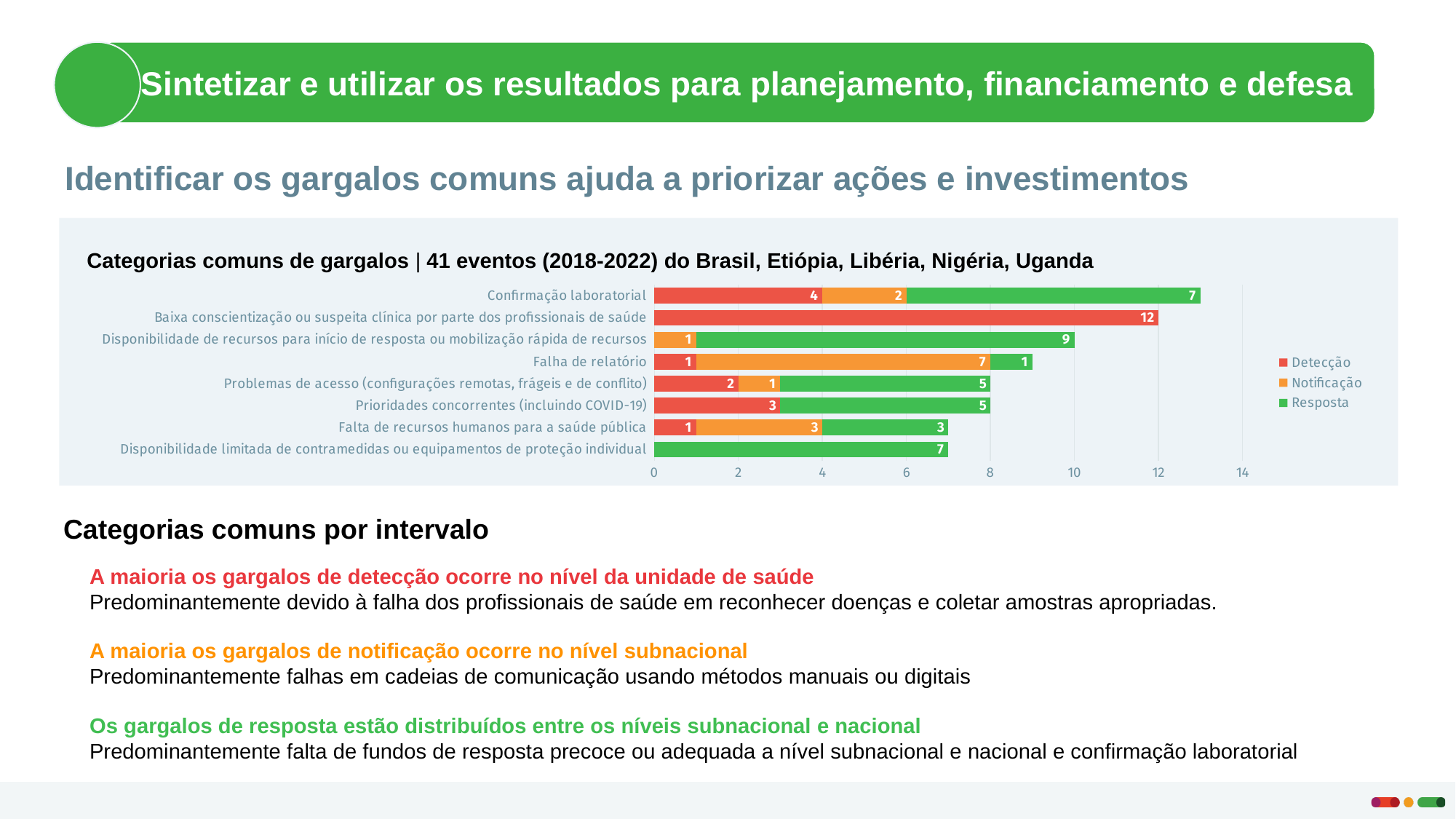

Sintetizar e utilizar os resultados para planejamento, financiamento e defesa
Identificar os gargalos comuns ajuda a priorizar ações e investimentos

Categorias comuns de gargalos | 41 eventos (2018-2022) do Brasil, Etiópia, Libéria, Nigéria, Uganda

### Chart

| Category | Detecção  | Notificação  | Resposta  |
|---|---|---|---|
| Disponibilidade limitada de contramedidas ou equipamentos de proteção individual  | None | None | 7.0 |
| Falta de recursos humanos para a saúde pública  | 1.0 | 3.0 | 3.0 |
| Prioridades concorrentes (incluindo COVID-19)  | 3.0 | None | 5.0 |
| Problemas de acesso (configurações remotas, frágeis e de conflito)  | 2.0 | 1.0 | 5.0 |
| Falha de relatório  | 1.0 | 7.0 | 1.0 |
| Disponibilidade de recursos para início de resposta ou mobilização rápida de recursos  | None | 1.0 | 9.0 |
| Baixa conscientização ou suspeita clínica por parte dos profissionais de saúde  | 12.0 | None | None |
| Confirmação laboratorial  | 4.0 | 2.0 | 7.0 |
Categorias comuns por intervalo
A maioria os gargalos de detecção ocorre no nível da unidade de saúde
Predominantemente devido à falha dos profissionais de saúde em reconhecer doenças e coletar amostras apropriadas.
A maioria os gargalos de notificação ocorre no nível subnacional
Predominantemente falhas em cadeias de comunicação usando métodos manuais ou digitais
Os gargalos de resposta estão distribuídos entre os níveis subnacional e nacional
Predominantemente falta de fundos de resposta precoce ou adequada a nível subnacional e nacional e confirmação laboratorial